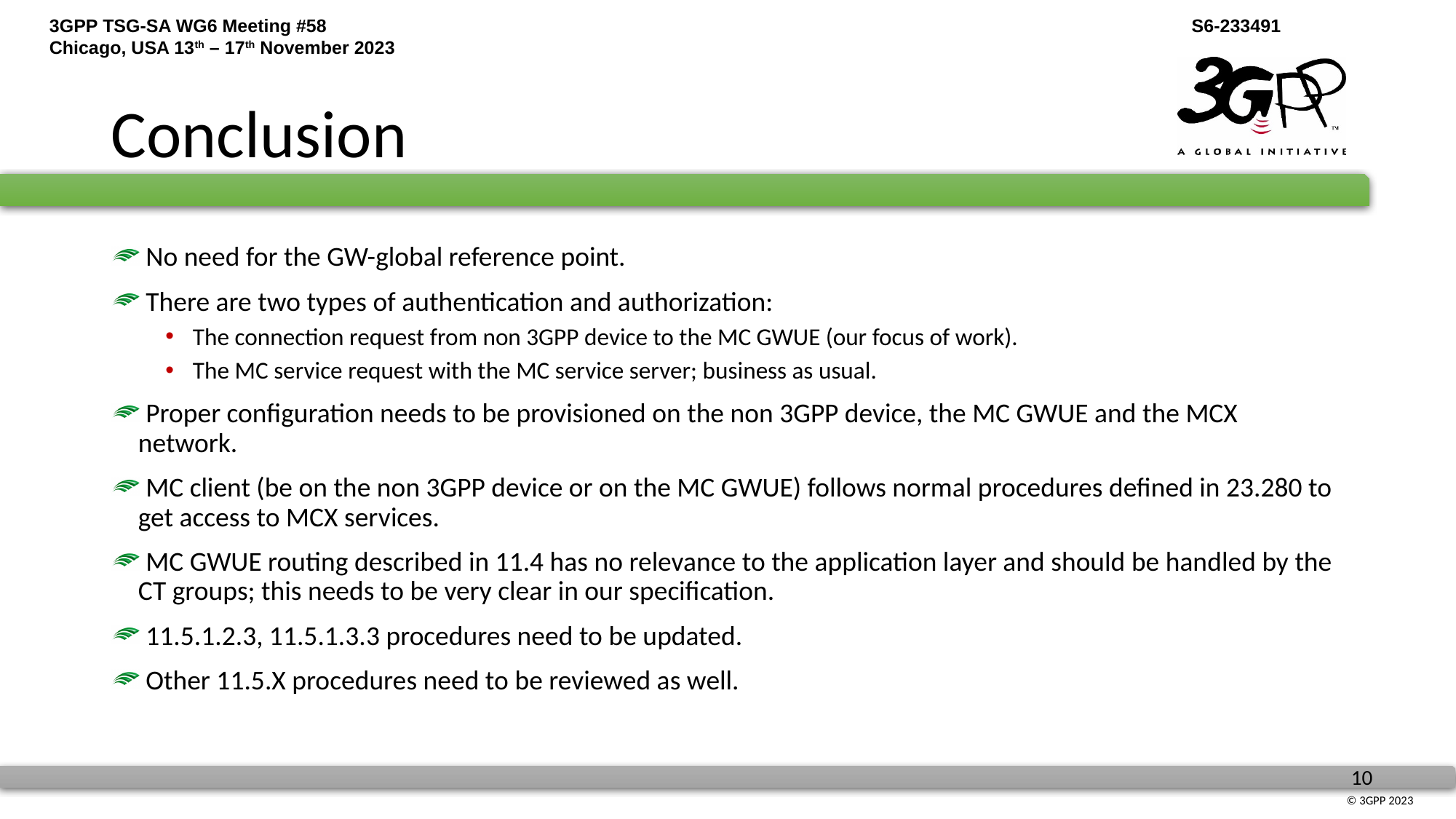

# Conclusion
 No need for the GW-global reference point.
 There are two types of authentication and authorization:
The connection request from non 3GPP device to the MC GWUE (our focus of work).
The MC service request with the MC service server; business as usual.
 Proper configuration needs to be provisioned on the non 3GPP device, the MC GWUE and the MCX network.
 MC client (be on the non 3GPP device or on the MC GWUE) follows normal procedures defined in 23.280 to get access to MCX services.
 MC GWUE routing described in 11.4 has no relevance to the application layer and should be handled by the CT groups; this needs to be very clear in our specification.
 11.5.1.2.3, 11.5.1.3.3 procedures need to be updated.
 Other 11.5.X procedures need to be reviewed as well.